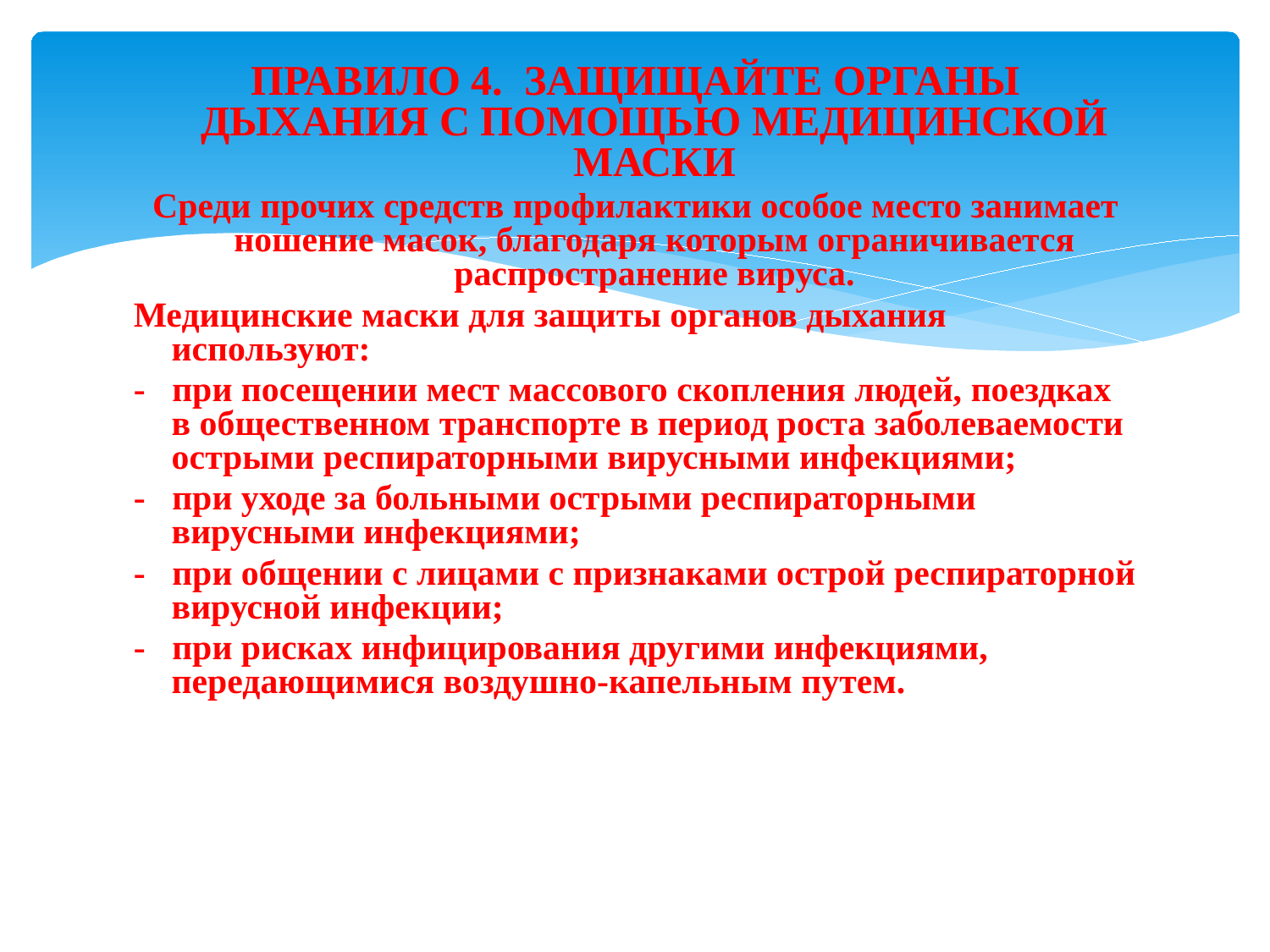

ПРАВИЛО 4.  ЗАЩИЩАЙТЕ ОРГАНЫ ДЫХАНИЯ С ПОМОЩЬЮ МЕДИЦИНСКОЙ МАСКИ
Среди прочих средств профилактики особое место занимает ношение масок, благодаря которым ограничивается распространение вируса.
Медицинские маски для защиты органов дыхания используют:
-   при посещении мест массового скопления людей, поездках в общественном транспорте в период роста заболеваемости острыми респираторными вирусными инфекциями;
-   при уходе за больными острыми респираторными вирусными инфекциями;
-   при общении с лицами с признаками острой респираторной вирусной инфекции;
-   при рисках инфицирования другими инфекциями, передающимися воздушно-капельным путем.